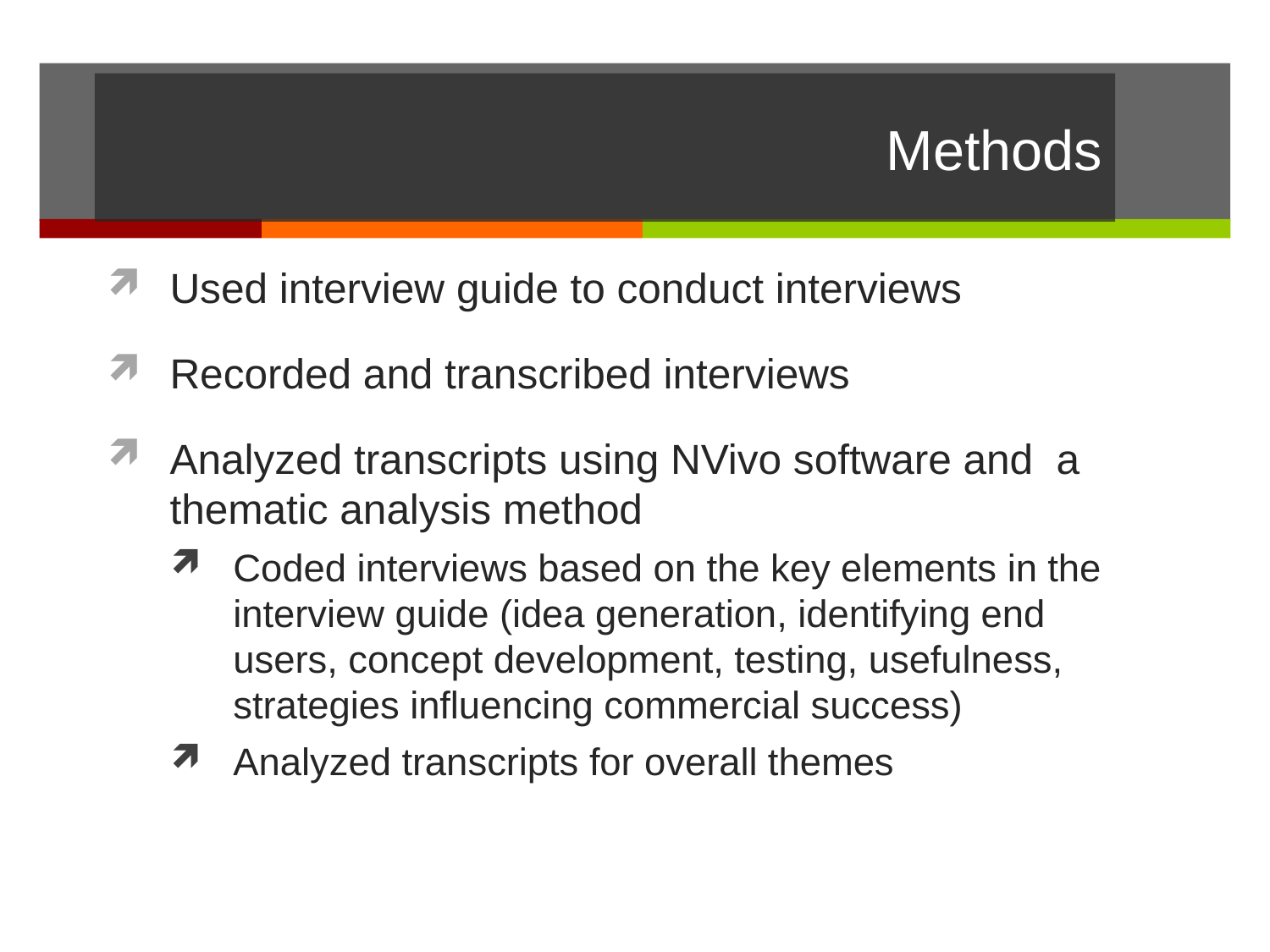

# Methods
Used interview guide to conduct interviews
Recorded and transcribed interviews
Analyzed transcripts using NVivo software and  a thematic analysis method
Coded interviews based on the key elements in the interview guide (idea generation, identifying end users, concept development, testing, usefulness, strategies influencing commercial success)
Analyzed transcripts for overall themes